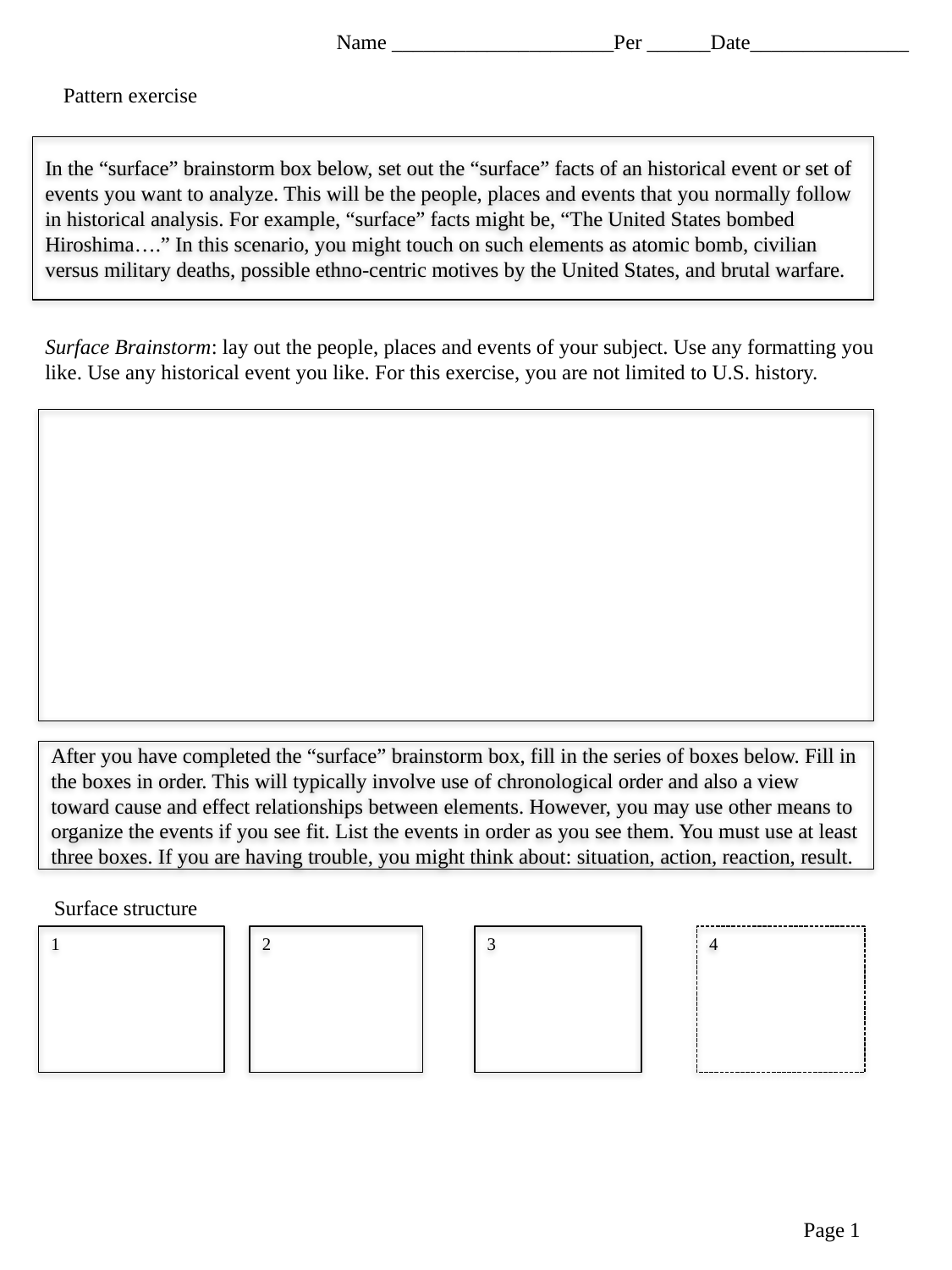

Name _____________________Per ______Date_______________
Pattern exercise
In the “surface” brainstorm box below, set out the “surface” facts of an historical event or set of events you want to analyze. This will be the people, places and events that you normally follow in historical analysis. For example, “surface” facts might be, “The United States bombed Hiroshima….” In this scenario, you might touch on such elements as atomic bomb, civilian versus military deaths, possible ethno-centric motives by the United States, and brutal warfare.
Surface Brainstorm: lay out the people, places and events of your subject. Use any formatting you like. Use any historical event you like. For this exercise, you are not limited to U.S. history.

After you have completed the “surface” brainstorm box, fill in the series of boxes below. Fill in the boxes in order. This will typically involve use of chronological order and also a view toward cause and effect relationships between elements. However, you may use other means to organize the events if you see fit. List the events in order as you see them. You must use at least three boxes. If you are having trouble, you might think about: situation, action, reaction, result.
Surface structure
2
4
1
3
Page 1